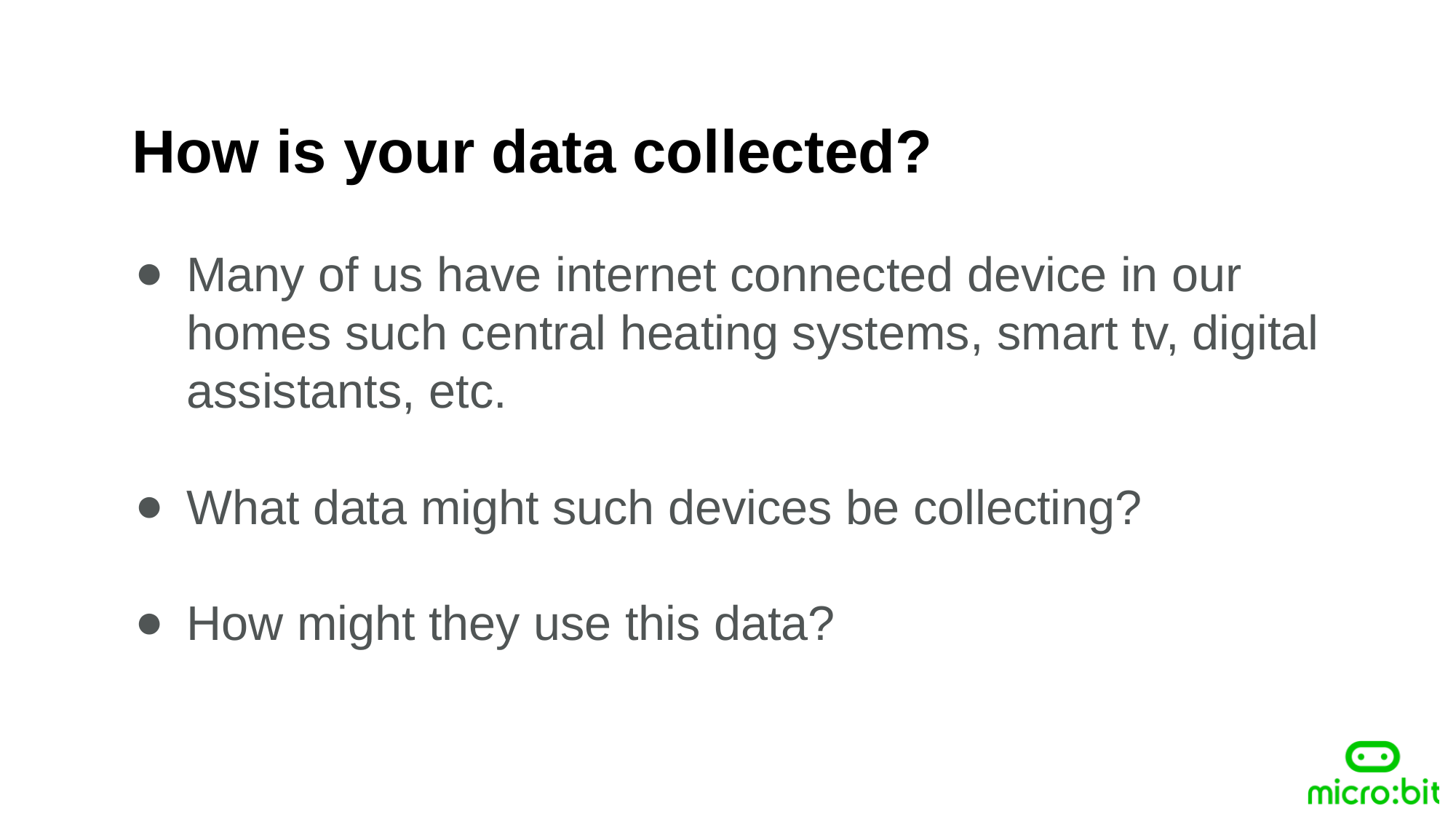

How is your data collected?

Many of us have internet connected device in our homes such central heating systems, smart tv, digital assistants, etc.

What data might such devices be collecting?

How might they use this data?